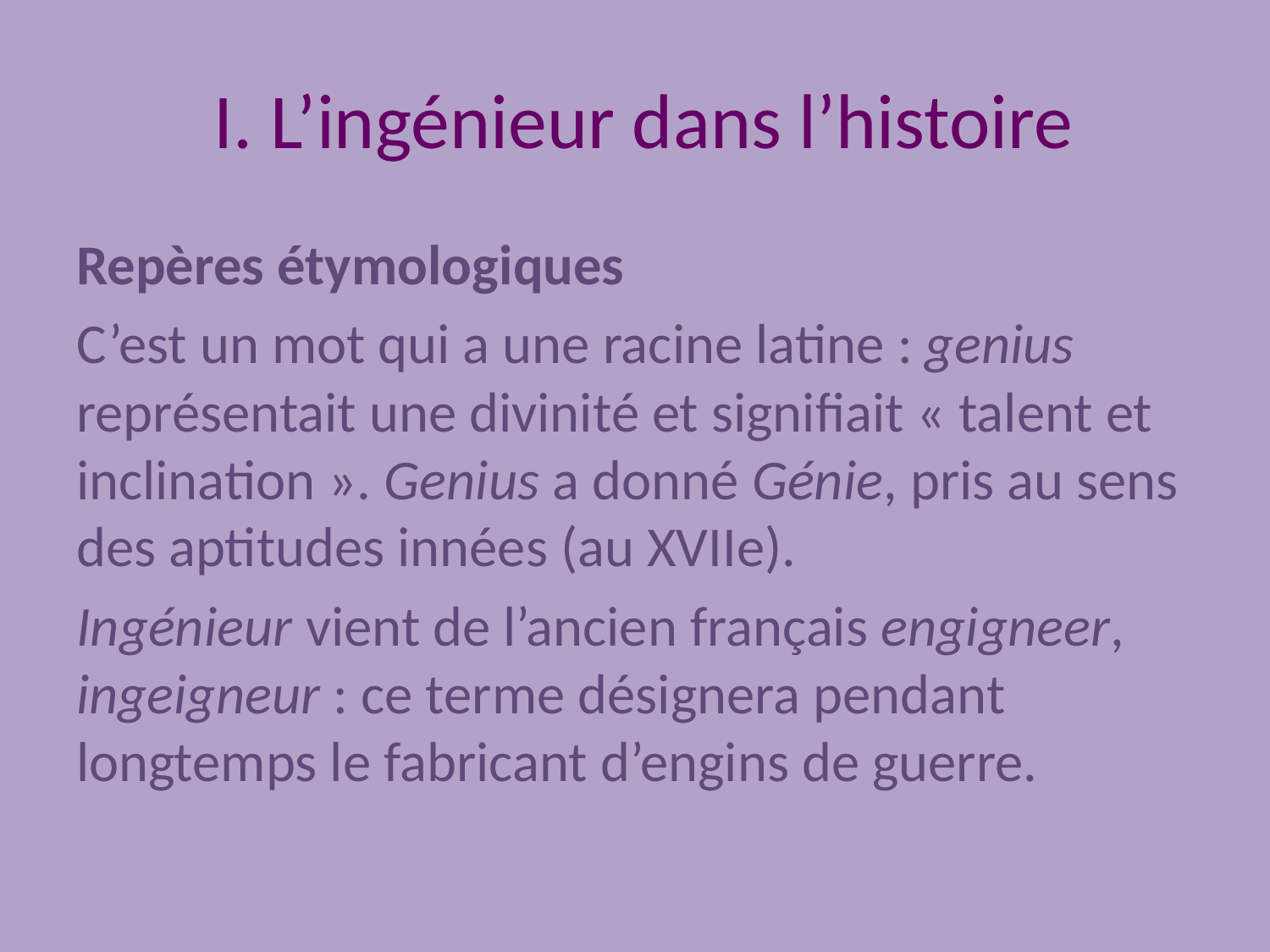

# I. L’ingénieur dans l’histoire
Repères étymologiques
C’est un mot qui a une racine latine : genius représentait une divinité et signifiait « talent et inclination ». Genius a donné Génie, pris au sens des aptitudes innées (au XVIIe).
Ingénieur vient de l’ancien français engigneer, ingeigneur : ce terme désignera pendant longtemps le fabricant d’engins de guerre.